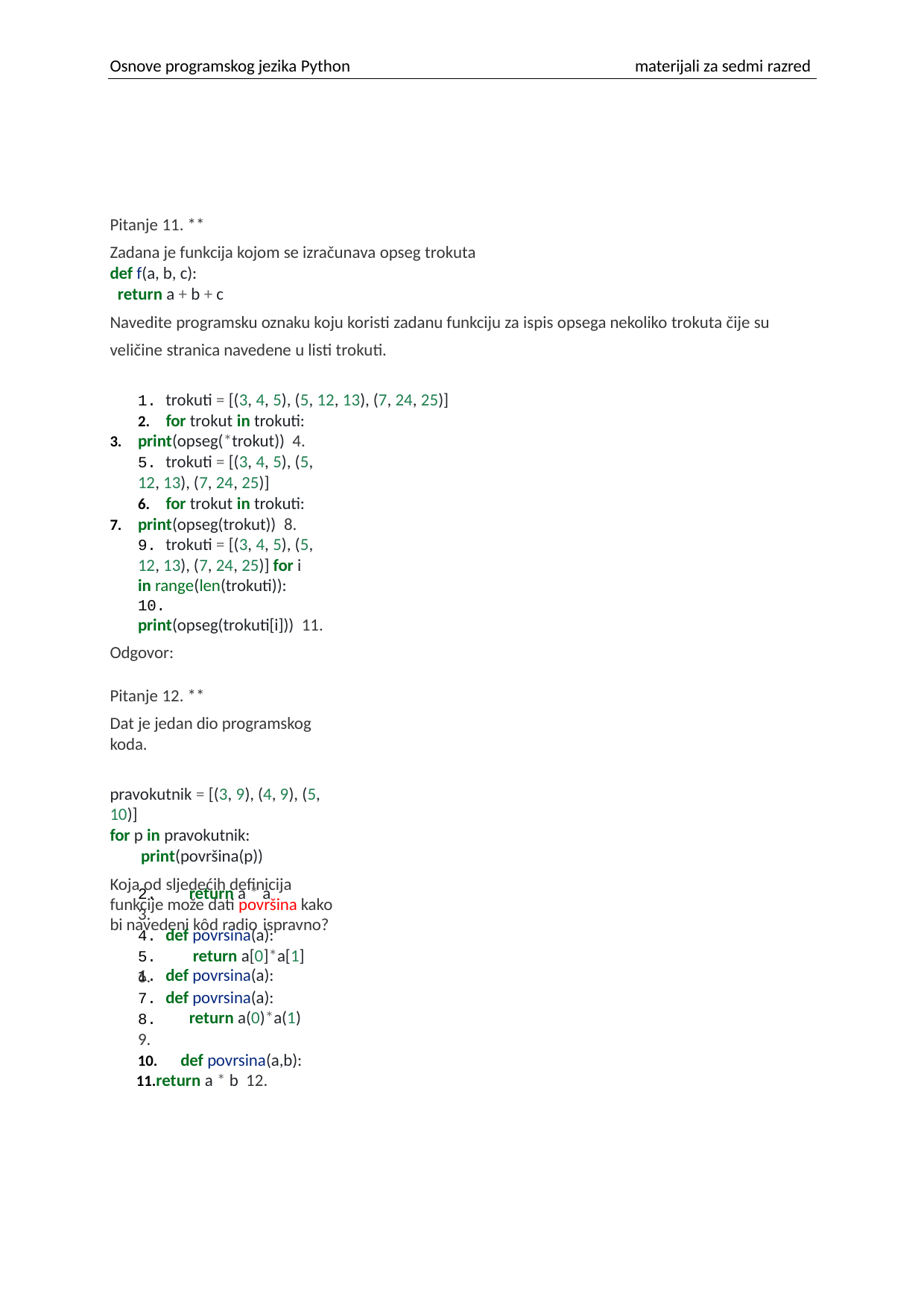

Osnove programskog jezika Python
materijali za sedmi razred

Pitanje 11. **
Zadana je funkcija kojom se izračunava opseg trokuta
def f(a, b, c):
return a + b + c
Navedite programsku oznaku koju koristi zadanu funkciju za ispis opsega nekoliko trokuta čije su  veličine stranica navedene u listi trokuti.

1. trokuti = [(3, 4, 5), (5, 12, 13), (7, 24, 25)]
for trokut in trokuti:
print(opseg(*trokut))  4.
5. trokuti = [(3, 4, 5), (5, 12, 13), (7, 24, 25)]
for trokut in trokuti:
print(opseg(trokut))  8.
9. trokuti = [(3, 4, 5), (5, 12, 13), (7, 24, 25)] for i in range(len(trokuti)):
10.	print(opseg(trokuti[i]))  11.
Odgovor:

Pitanje 12. **
Dat je jedan dio programskog koda.

pravokutnik = [(3, 9), (4, 9), (5, 10)]
for p in pravokutnik:
print(površina(p))
Koja od sljedećih definicija funkcije može dati površina kako bi navedeni kôd radio ispravno?

1. def povrsina(a):
return a * a
2.
3.
4. def povrsina(a):
return a[0]*a[1]
5.
6.
7. def povrsina(a):
return a(0)*a(1)
8.
9.
def povrsina(a,b):
return a * b  12.